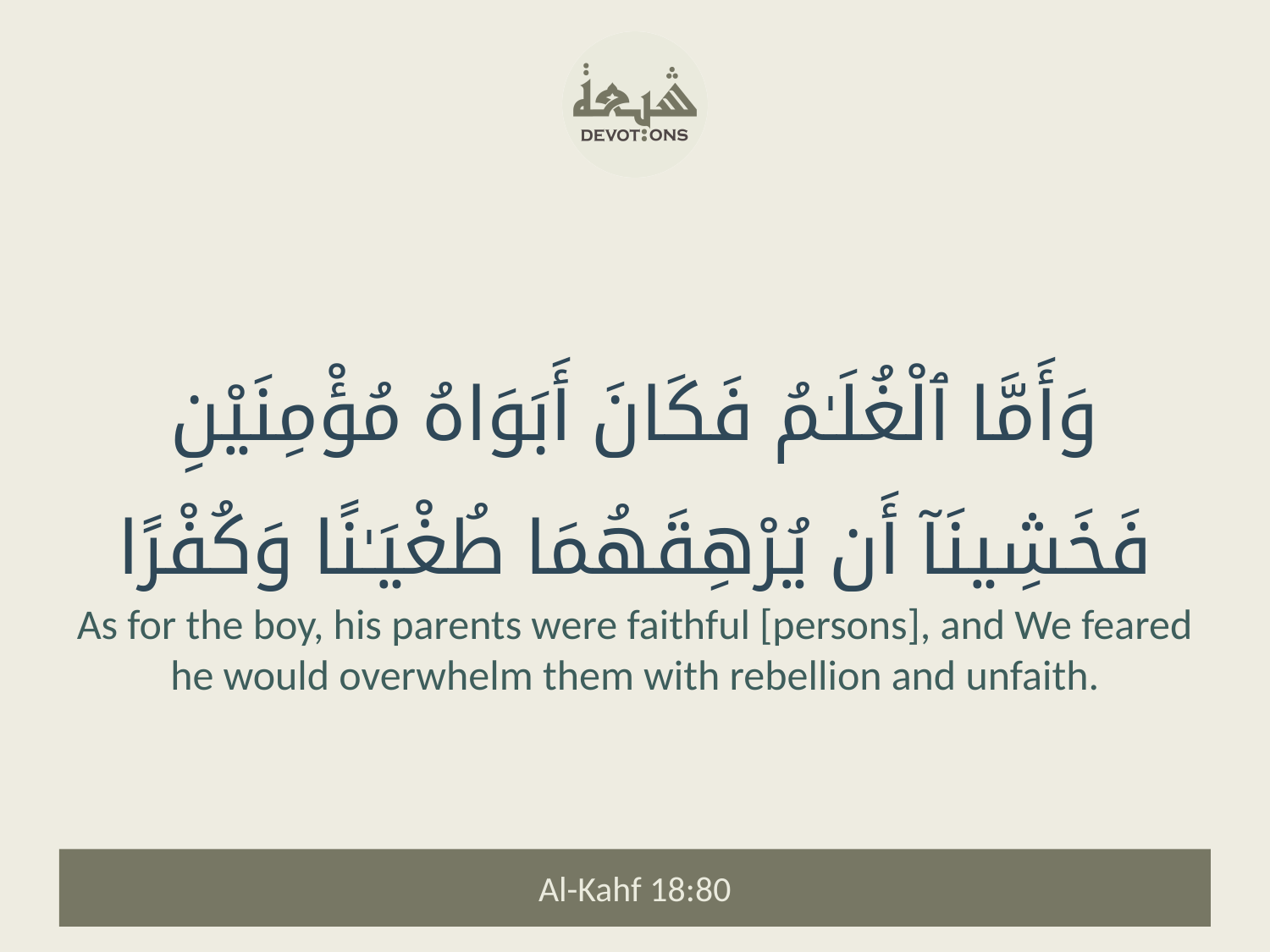

وَأَمَّا ٱلْغُلَـٰمُ فَكَانَ أَبَوَاهُ مُؤْمِنَيْنِ فَخَشِينَآ أَن يُرْهِقَهُمَا طُغْيَـٰنًا وَكُفْرًا
As for the boy, his parents were faithful [persons], and We feared he would overwhelm them with rebellion and unfaith.
Al-Kahf 18:80